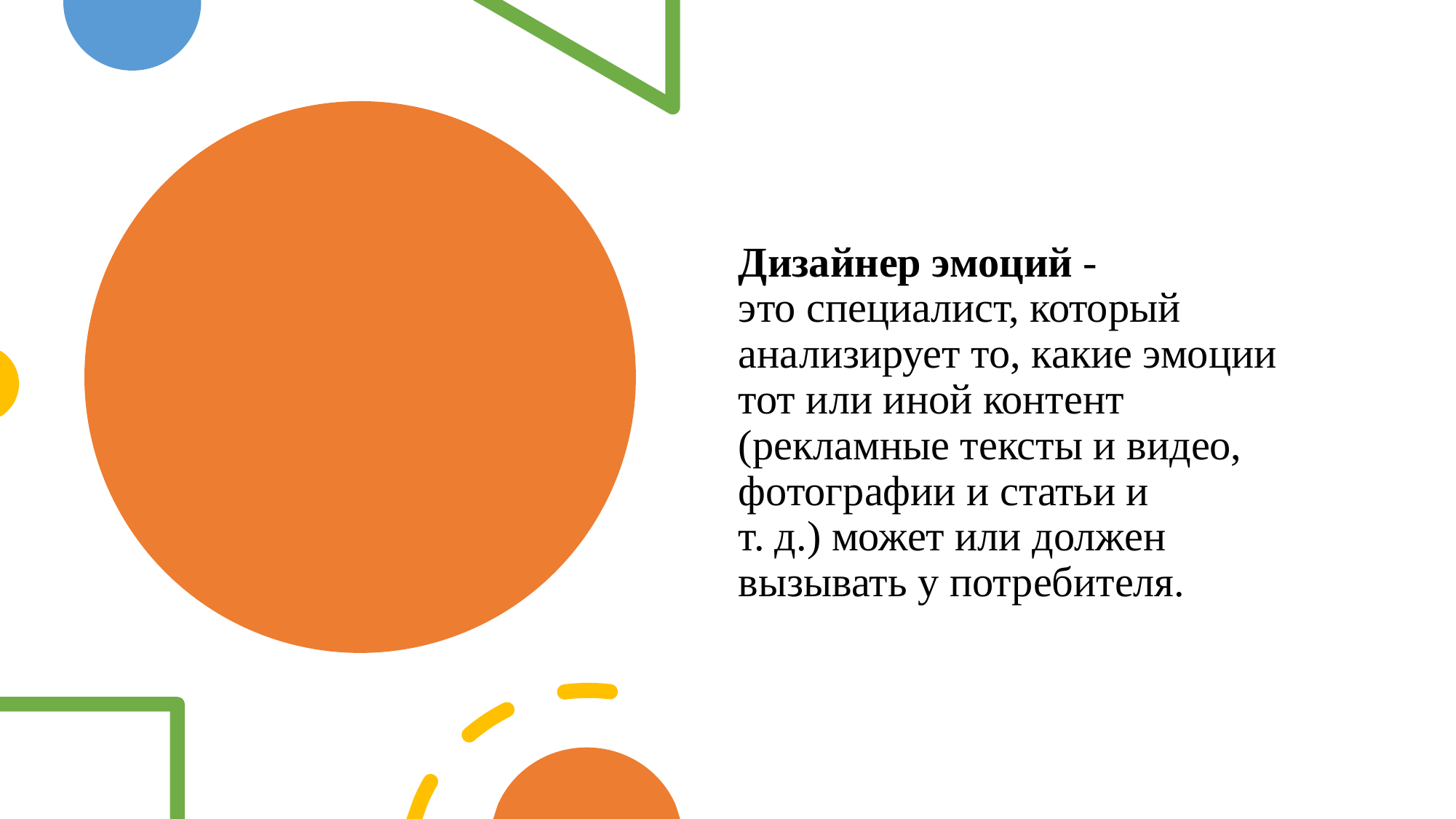

Дизайнер эмоций - это специалист, который анализирует то, какие эмоции тот или иной контент (рекламные тексты и видео, фотографии и статьи и т. д.) может или должен вызывать у потребителя.